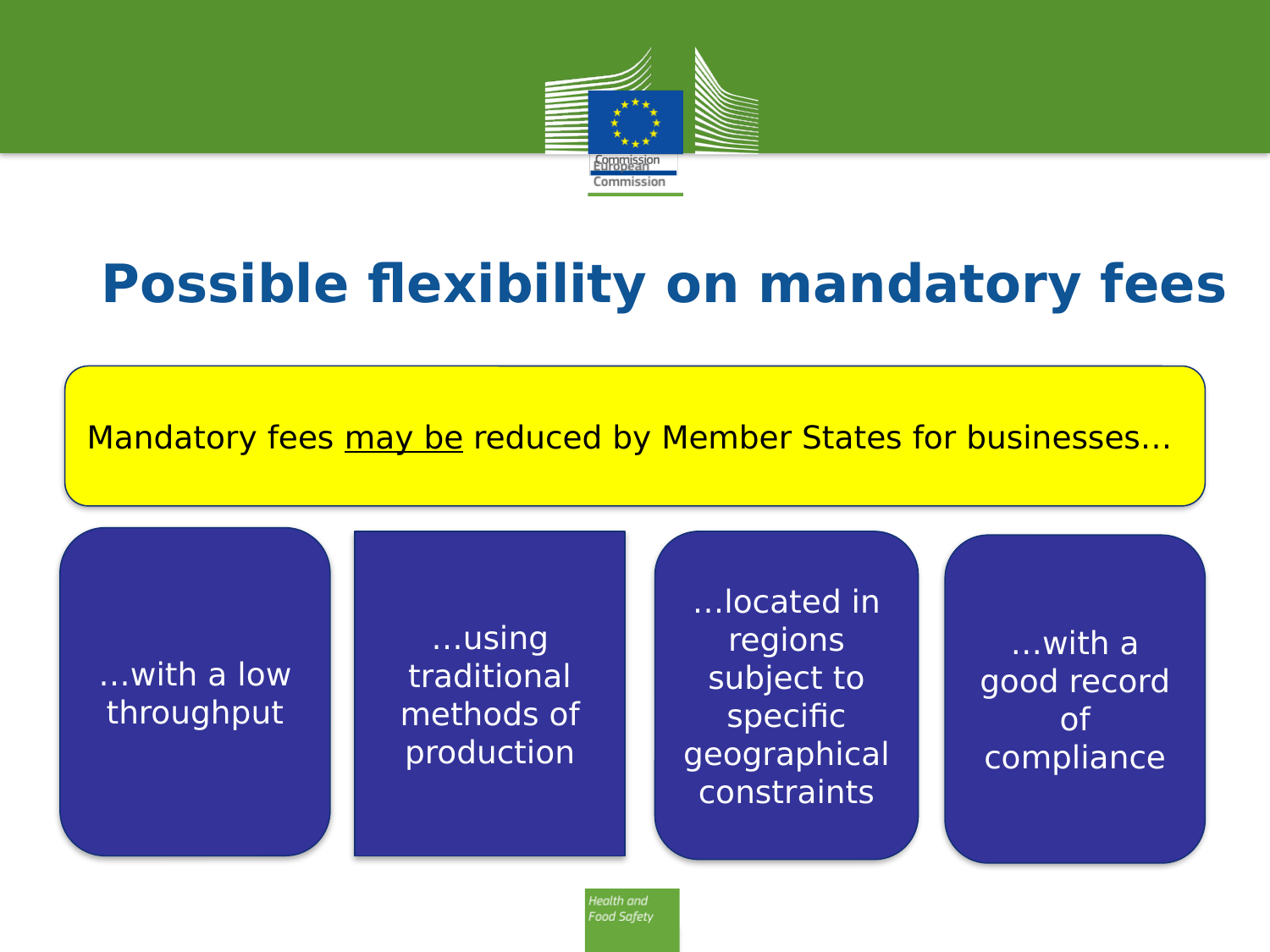

# Possible flexibility on mandatory fees
Mandatory fees may be reduced by Member States for businesses…

…with a low throughput
…using traditional methods of production
…located in regions subject to specific geographical constraints
…with a good record of compliance